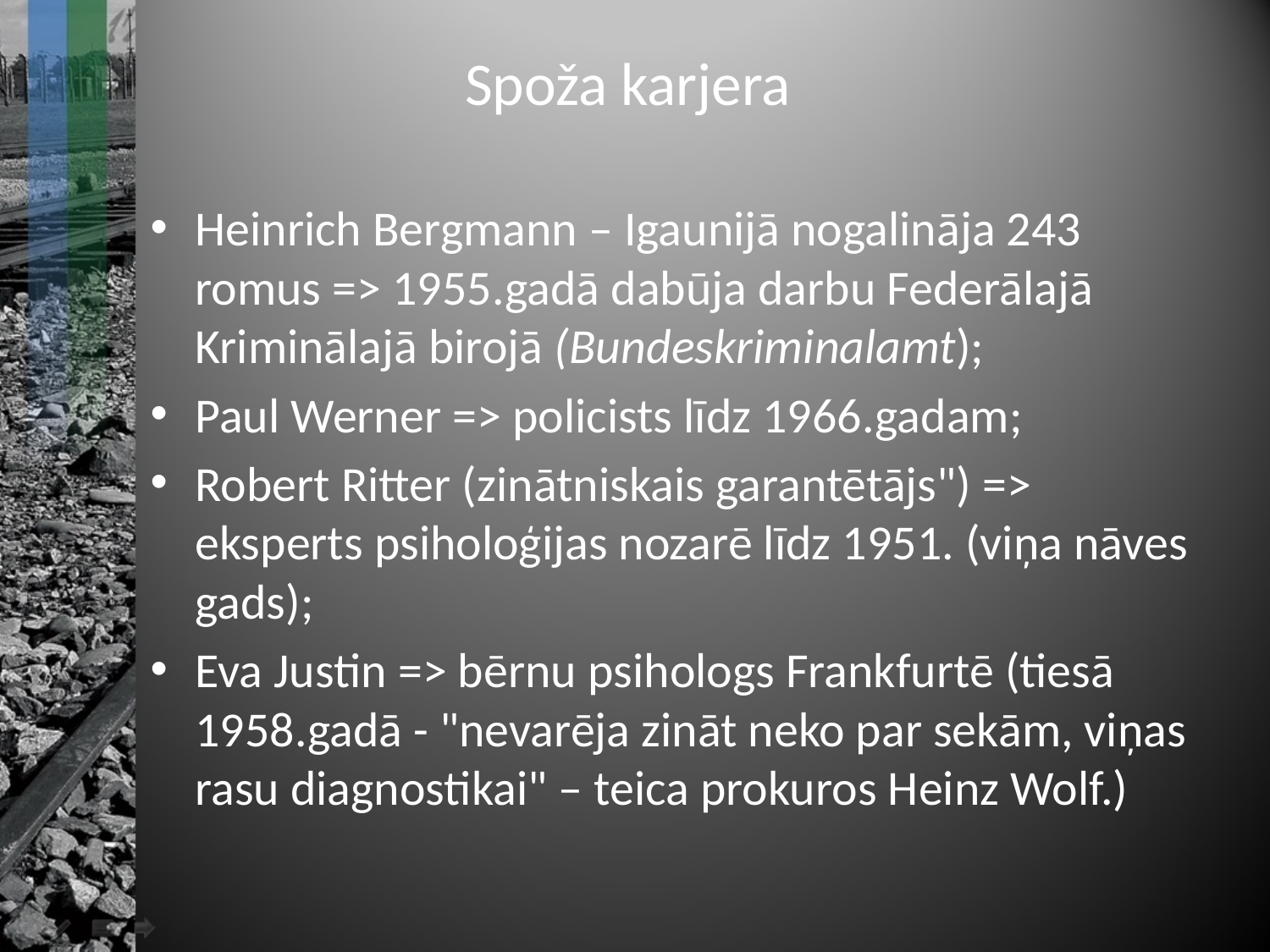

# Spoža karjera
Heinrich Bergmann – Igaunijā nogalināja 243 romus => 1955.gadā dabūja darbu Federālajā Kriminālajā birojā (Bundeskriminalamt);
Paul Werner => policists līdz 1966.gadam;
Robert Ritter (zinātniskais garantētājs") => eksperts psiholoģijas nozarē līdz 1951. (viņa nāves gads);
Eva Justin => bērnu psihologs Frankfurtē (tiesā 1958.gadā - "nevarēja zināt neko par sekām, viņas rasu diagnostikai" – teica prokuros Heinz Wolf.)